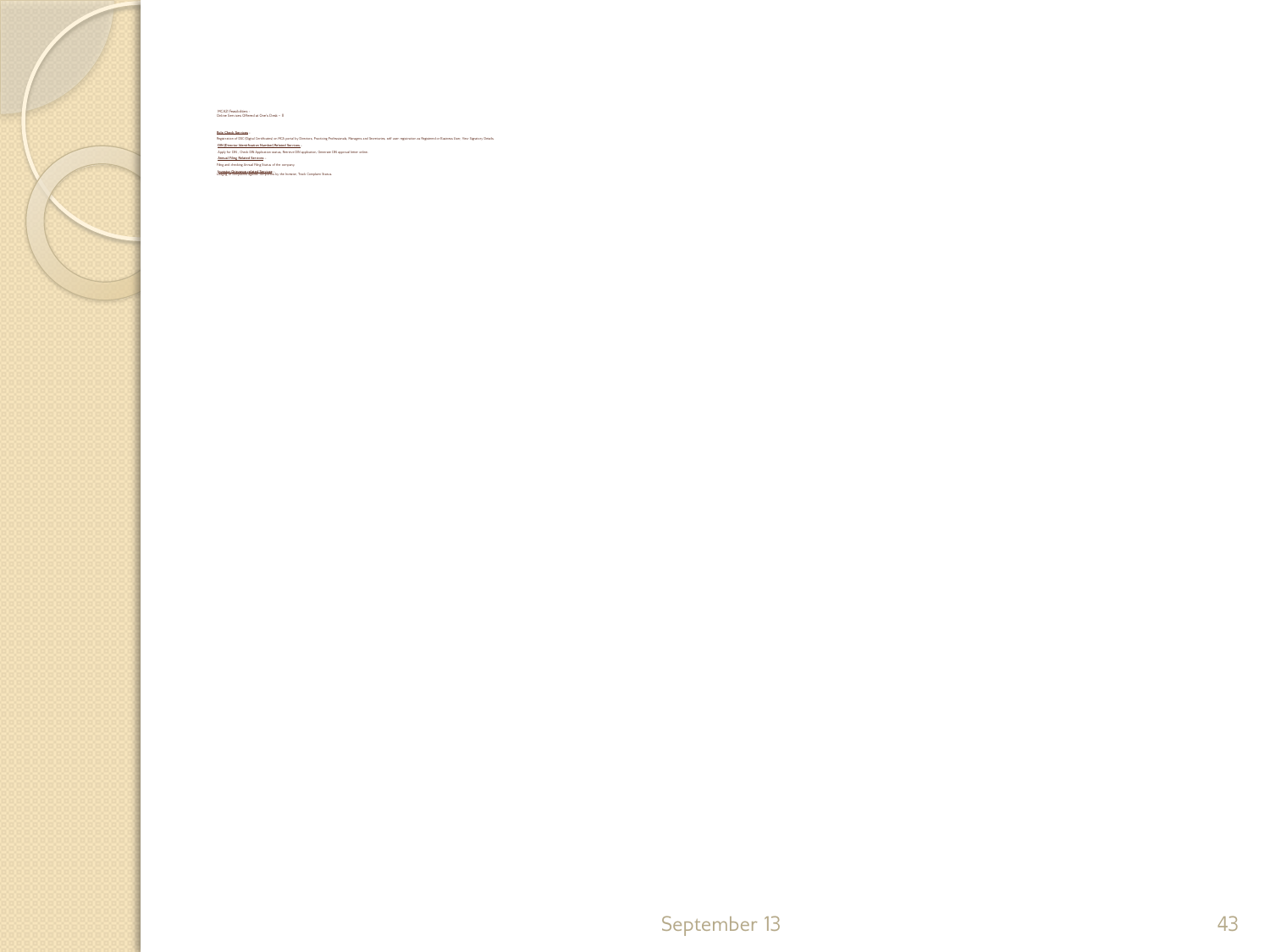

# MCA21 Feasibilities - Online Services Offered at One’s Desk – II Role Check Services – Registration of DSC (Digital Certificates) on MCA portal by Directors, Practicing Professionals, Managers and Secretaries, self user registration as Registered or Business User, View Signatory Details. ·DIN (Director Identification Number) Related Services – Apply for DIN , Check DIN Application status, Retrieve DIN application, Generate DIN approval letter online. Annual Filing Related Services – Filing and checking Annual Filing Status of the company. ·Investor Grievance related Services – Lodging of complaints against companies by the Investor, Track Complaint Status.
September 13
43